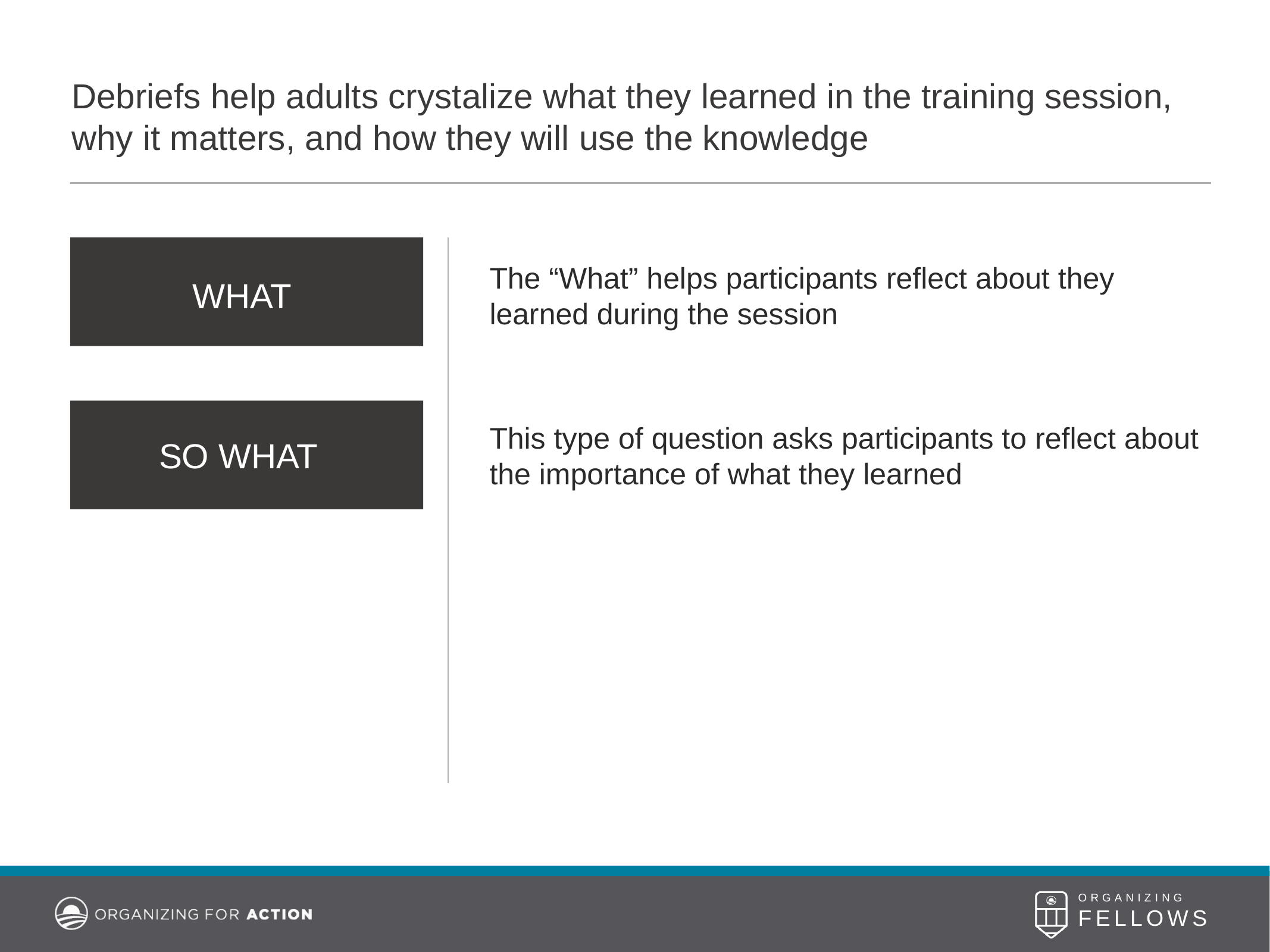

Debriefs help adults crystalize what they learned in the training session, why it matters, and how they will use the knowledge

The “What” helps participants reflect about they learned during the session
WHAT

SO WHAT
This type of question asks participants to reflect about the importance of what they learned